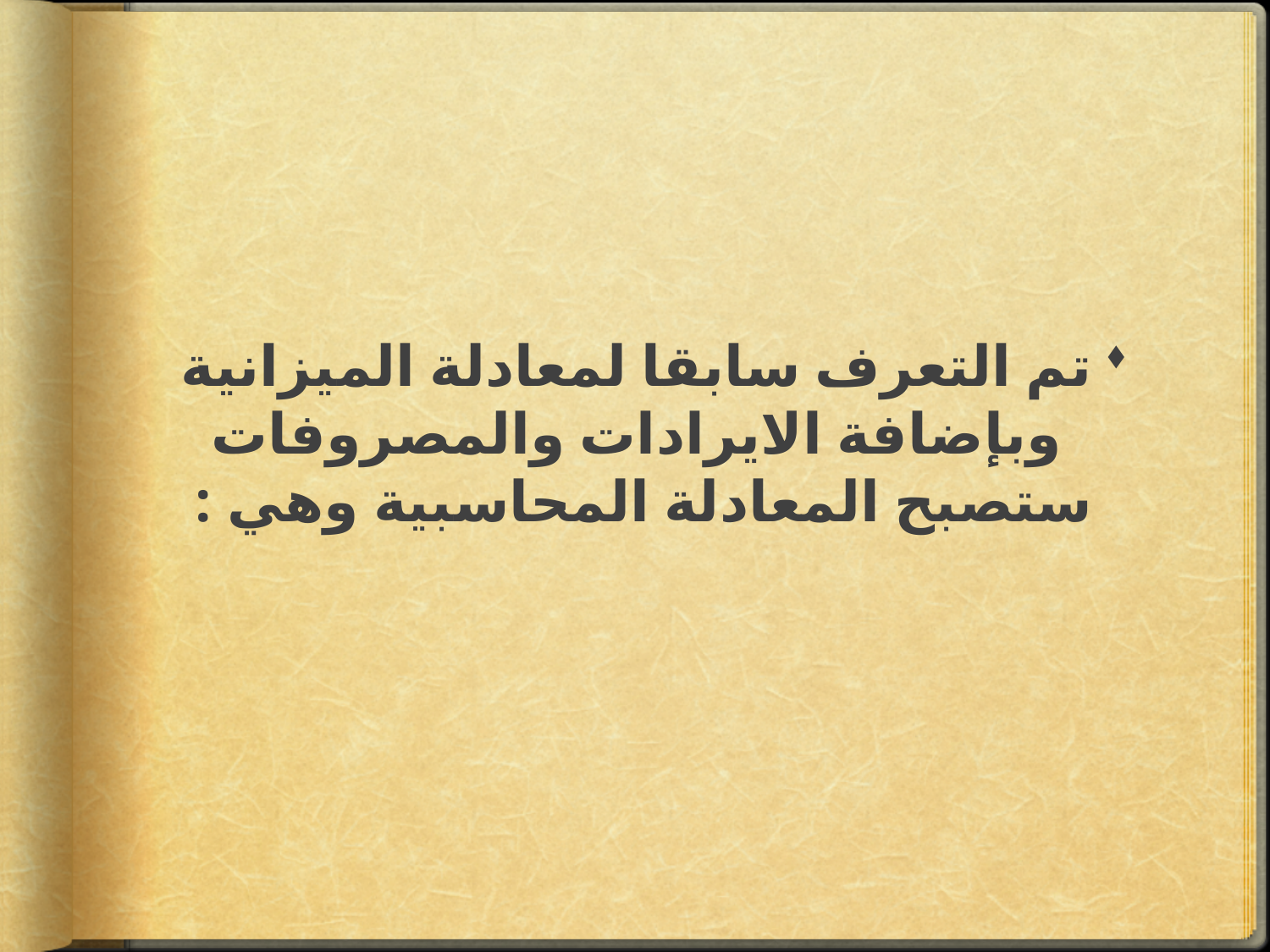

تم التعرف سابقا لمعادلة الميزانية وبإضافة الايرادات والمصروفات ستصبح المعادلة المحاسبية وهي :